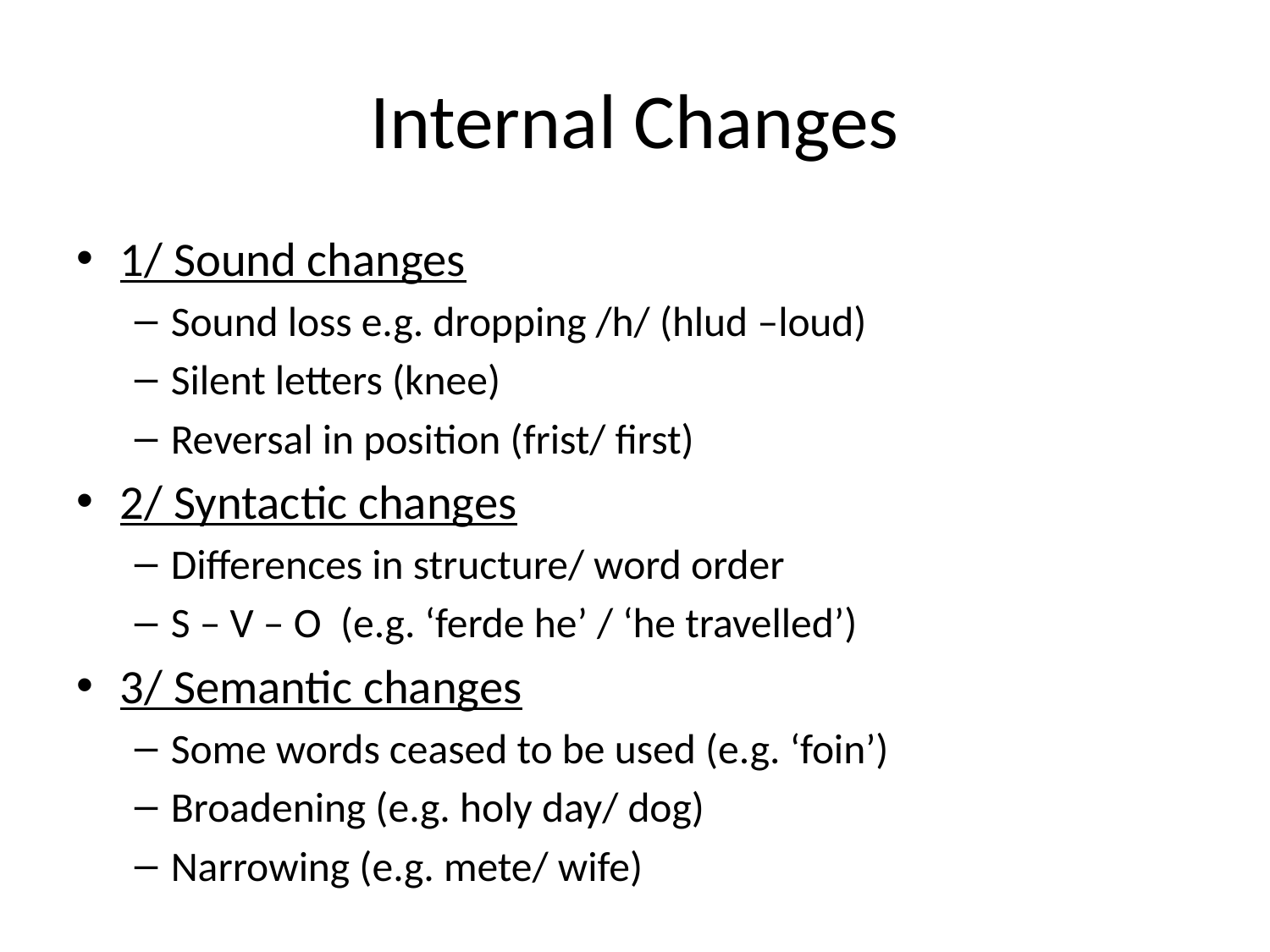

# Internal Changes
1/ Sound changes
Sound loss e.g. dropping /h/ (hlud –loud)
Silent letters (knee)
Reversal in position (frist/ first)
2/ Syntactic changes
Differences in structure/ word order
S – V – O  (e.g. ‘ferde he’ / ‘he travelled’)
3/ Semantic changes
Some words ceased to be used (e.g. ‘foin’)
Broadening (e.g. holy day/ dog)
Narrowing (e.g. mete/ wife)